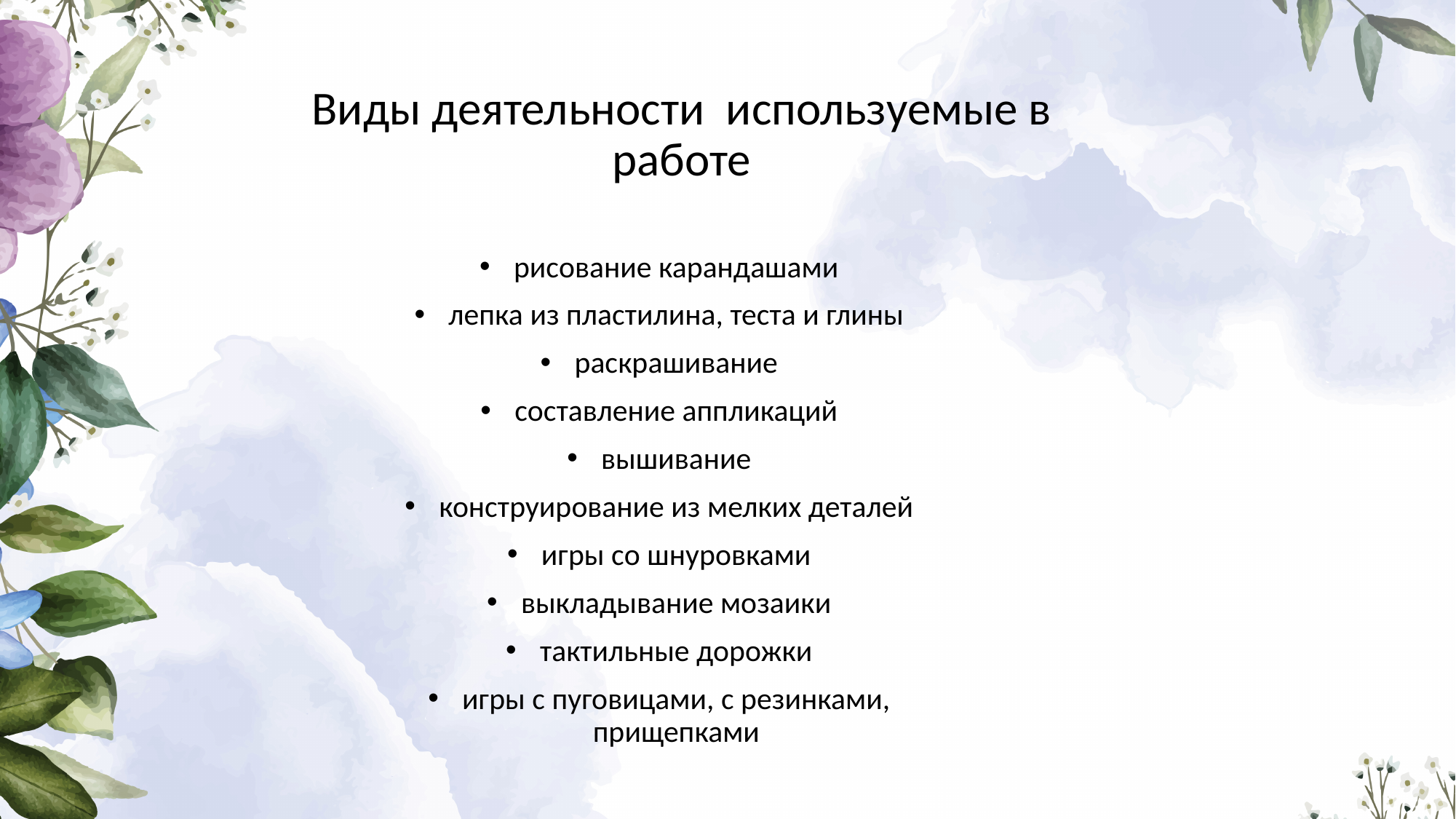

# Виды деятельности  используемые в работе
рисование карандашами
лепка из пластилина, теста и глины
раскрашивание
составление аппликаций
вышивание
конструирование из мелких деталей
игры со шнуровками
выкладывание мозаики
тактильные дорожки
игры с пуговицами, с резинками, прищепками